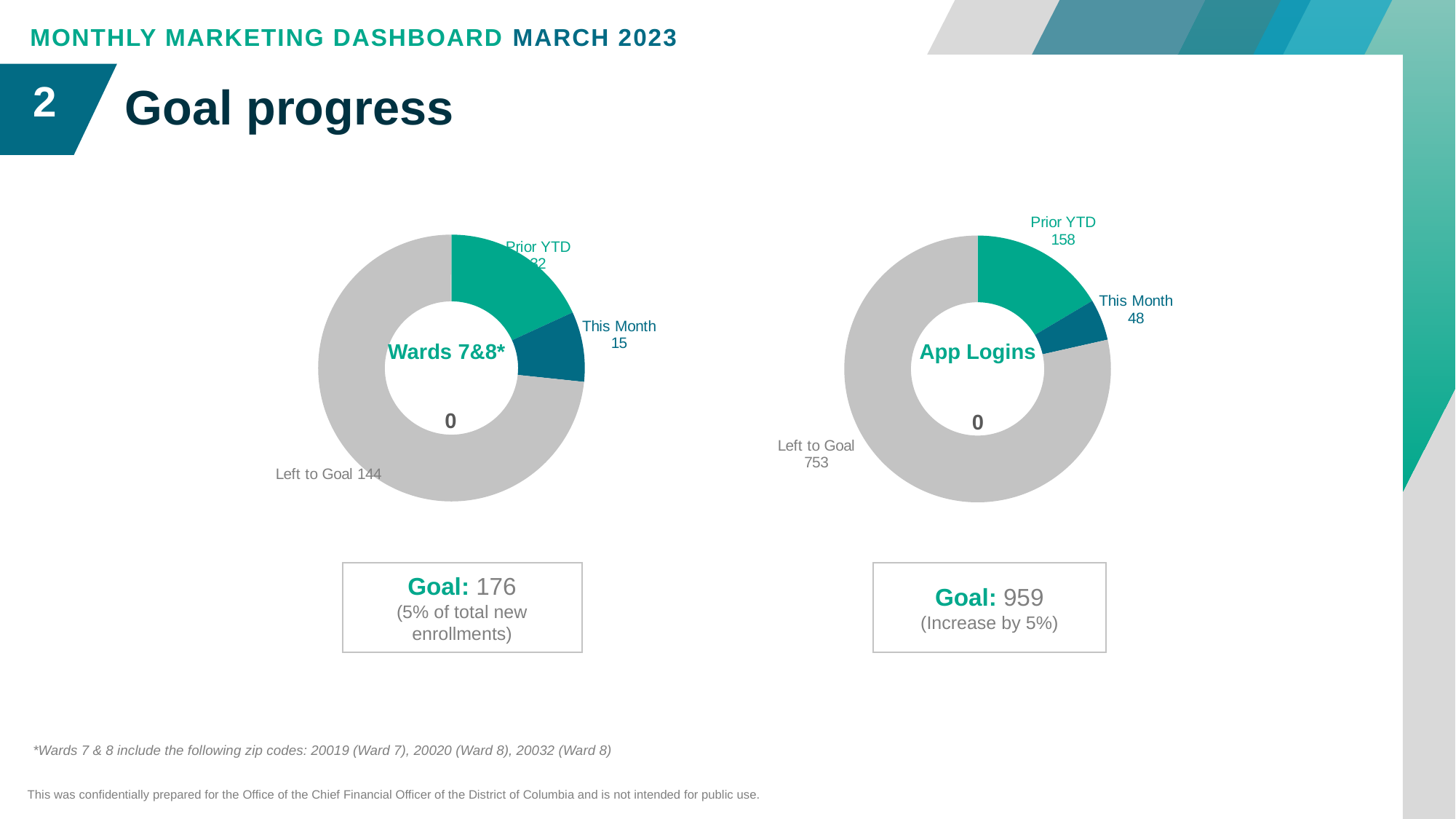

Monthly MARKETING DASHBOARD March 2023

2
# Goal progress

### Chart

| Category | Series 1 |
|---|---|
| Prior YTD | 32.0 |
| This Month | 15.0 |
| Left to Goal | 129.0 |
Wards 7&8*

### Chart

| Category | Series 1 |
|---|---|
| Prior YTD | 158.0 |
| This Month | 48.0 |
| Left to Goal | 753.0 |
App Logins
Goal: 176
(5% of total new enrollments)
Goal: 959
(Increase by 5%)
*Wards 7 & 8 include the following zip codes: 20019 (Ward 7), 20020 (Ward 8), 20032 (Ward 8)
This was confidentially prepared for the Office of the Chief Financial Officer of the District of Columbia and is not intended for public use.